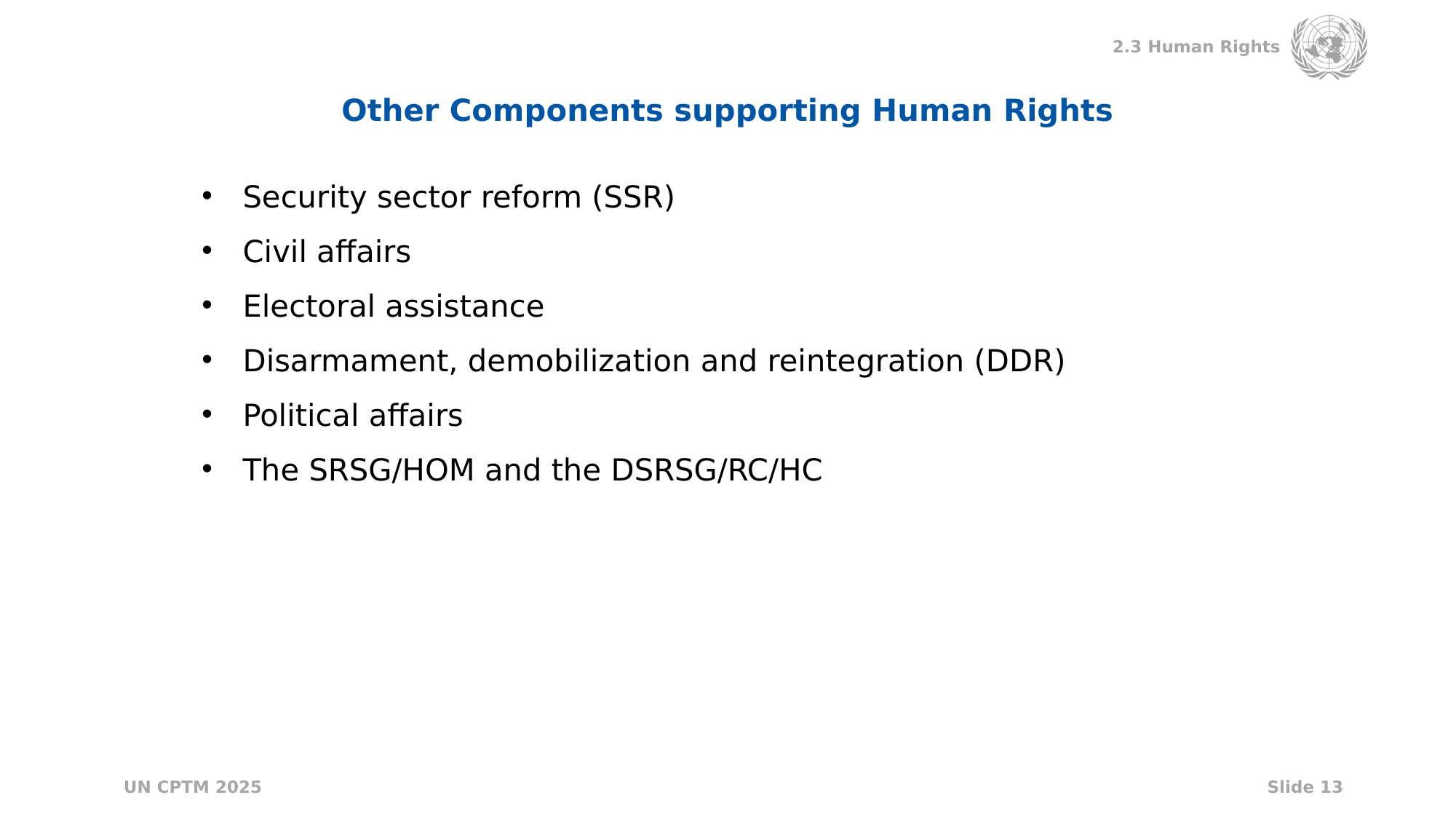

Other Components supporting Human Rights
Security sector reform (SSR)
Civil affairs
Electoral assistance
Disarmament, demobilization and reintegration (DDR)
Political affairs
The SRSG/HOM and the DSRSG/RC/HC